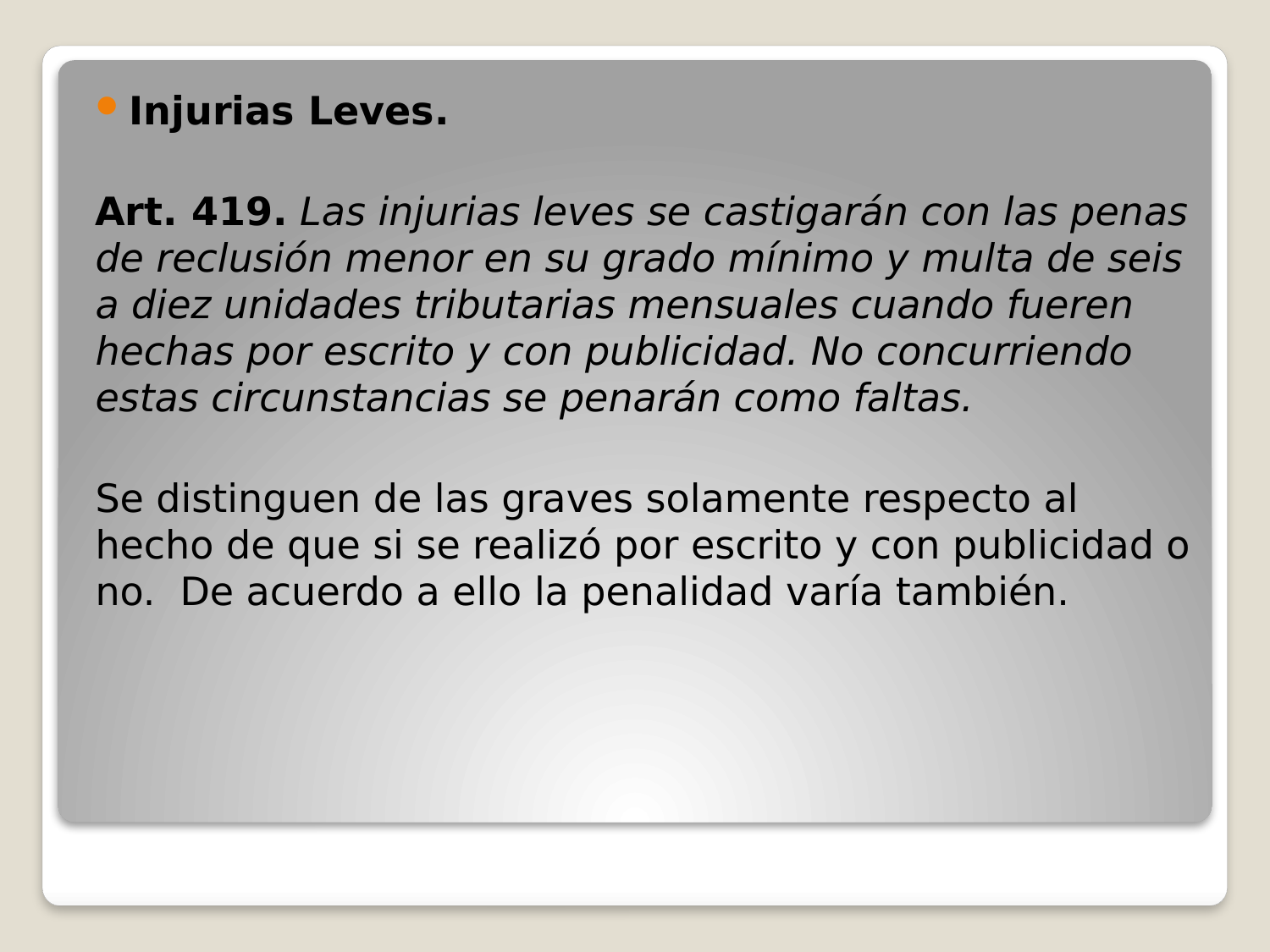

Injurias Leves.

Art. 419. Las injurias leves se castigarán con las penas de reclusión menor en su grado mínimo y multa de seis a diez unidades tributarias mensuales cuando fueren hechas por escrito y con publicidad. No concurriendo estas circunstancias se penarán como faltas.

Se distinguen de las graves solamente respecto al hecho de que si se realizó por escrito y con publicidad o no.  De acuerdo a ello la penalidad varía también.

#